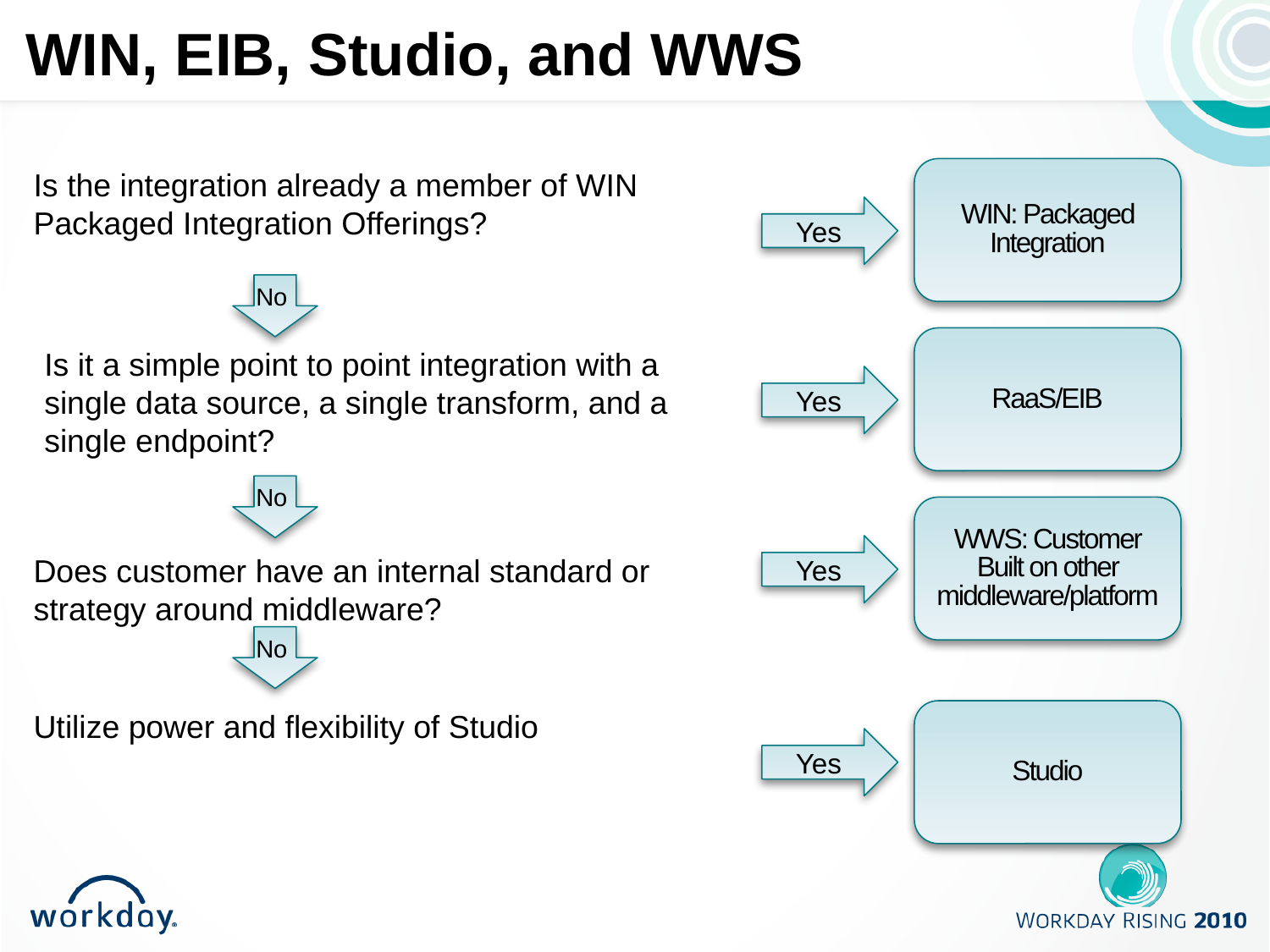

# WIN, EIB, Studio, and WWS
Is the integration already a member of WIN Packaged Integration Offerings?
WIN: Packaged Integration

Yes

No
RaaS/EIB
Is it a simple point to point integration with a single data source, a single transform, and a single endpoint?

Yes

No
WWS: Customer Built on other middleware/platform

Yes
Does customer have an internal standard or strategy around middleware?

No
Utilize power and flexibility of Studio
Studio

Yes